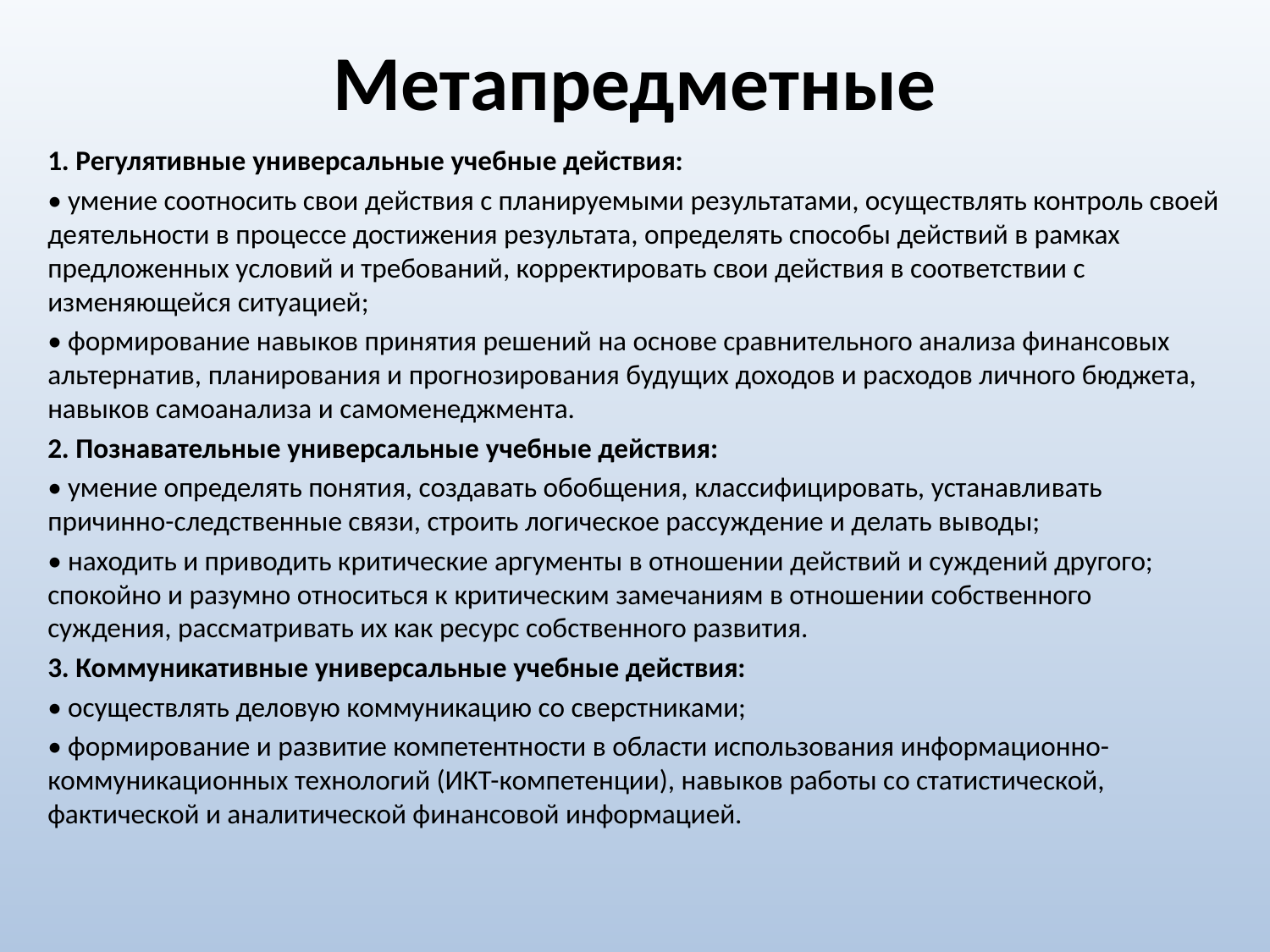

# Метапредметные
1. Регулятивные универсальные учебные действия:
• умение соотносить свои действия с планируемыми результатами, осуществлять контроль своей деятельности в процессе достижения результата, определять способы действий в рамках предложенных условий и требований, корректировать свои действия в соответствии с изменяющейся ситуацией;
• формирование навыков принятия решений на основе сравнительного анализа финансовых альтернатив, планирования и прогнозирования будущих доходов и расходов личного бюджета, навыков самоанализа и самоменеджмента.
2. Познавательные универсальные учебные действия:
• умение определять понятия, создавать обобщения, классифицировать, устанавливать причинно-следственные связи, строить логическое рассуждение и делать выводы;
• находить и приводить критические аргументы в отношении действий и суждений другого; спокойно и разумно относиться к критическим замечаниям в отношении собственного суждения, рассматривать их как ресурс собственного развития.
3. Коммуникативные универсальные учебные действия:
• осуществлять деловую коммуникацию со сверстниками;
• формирование и развитие компетентности в области использования информационно-коммуникационных технологий (ИКТ-компетенции), навыков работы со статистической, фактической и аналитической финансовой информацией.